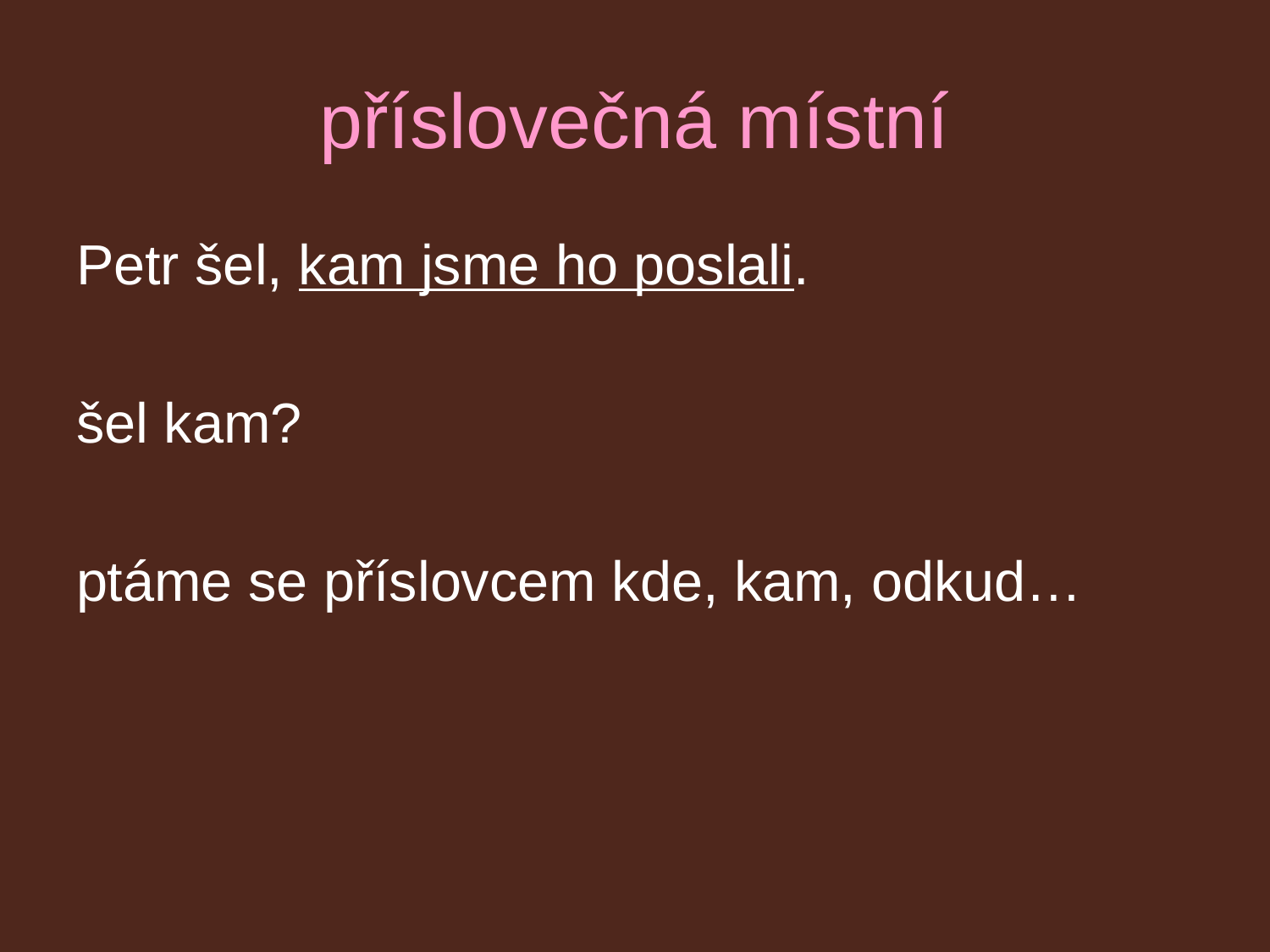

# příslovečná místní
Petr šel, kam jsme ho poslali.

šel kam?

ptáme se příslovcem kde, kam, odkud…